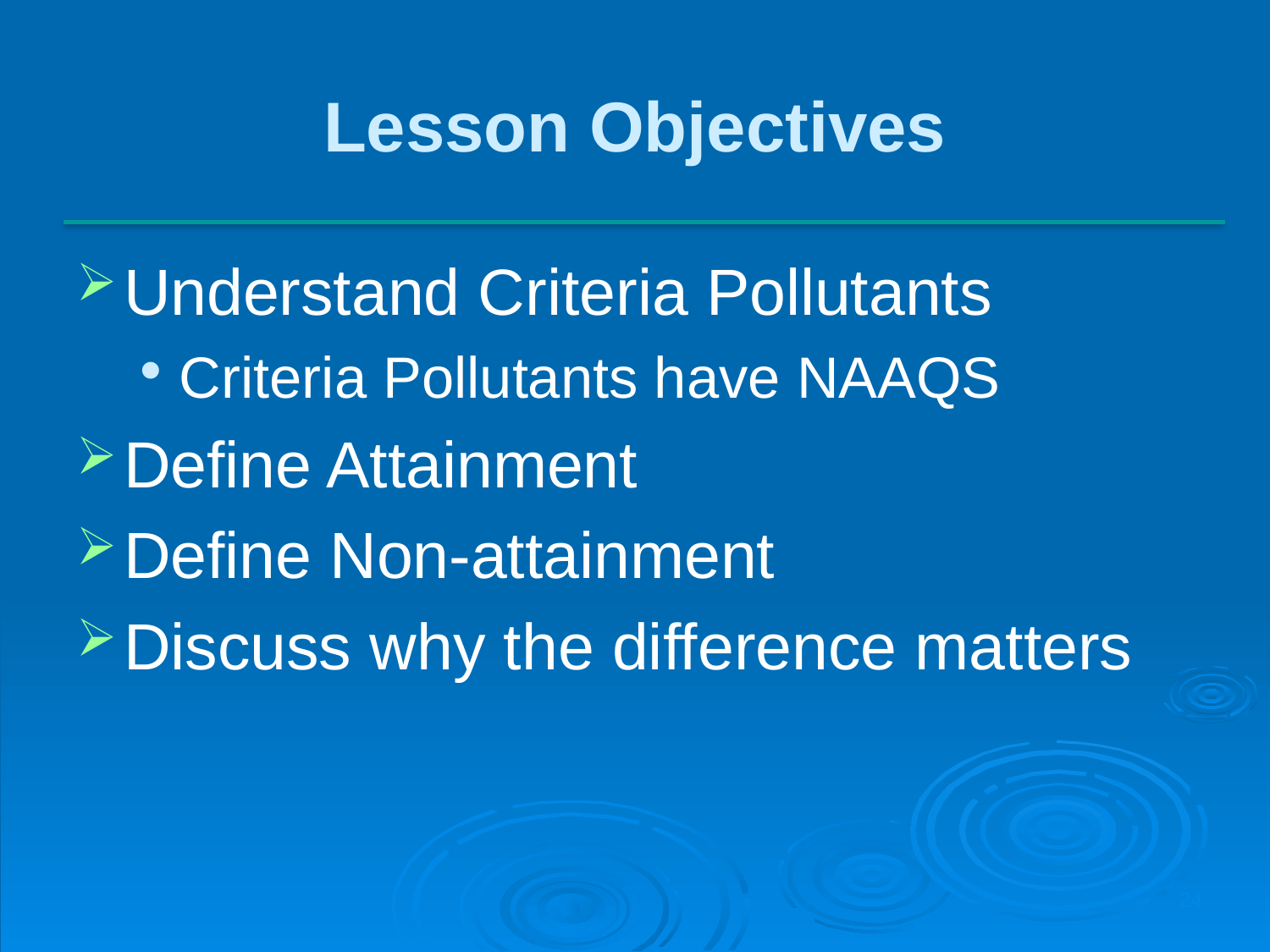

Lesson Objectives
Understand Criteria Pollutants
Criteria Pollutants have NAAQS
Define Attainment
Define Non-attainment
Discuss why the difference matters
24